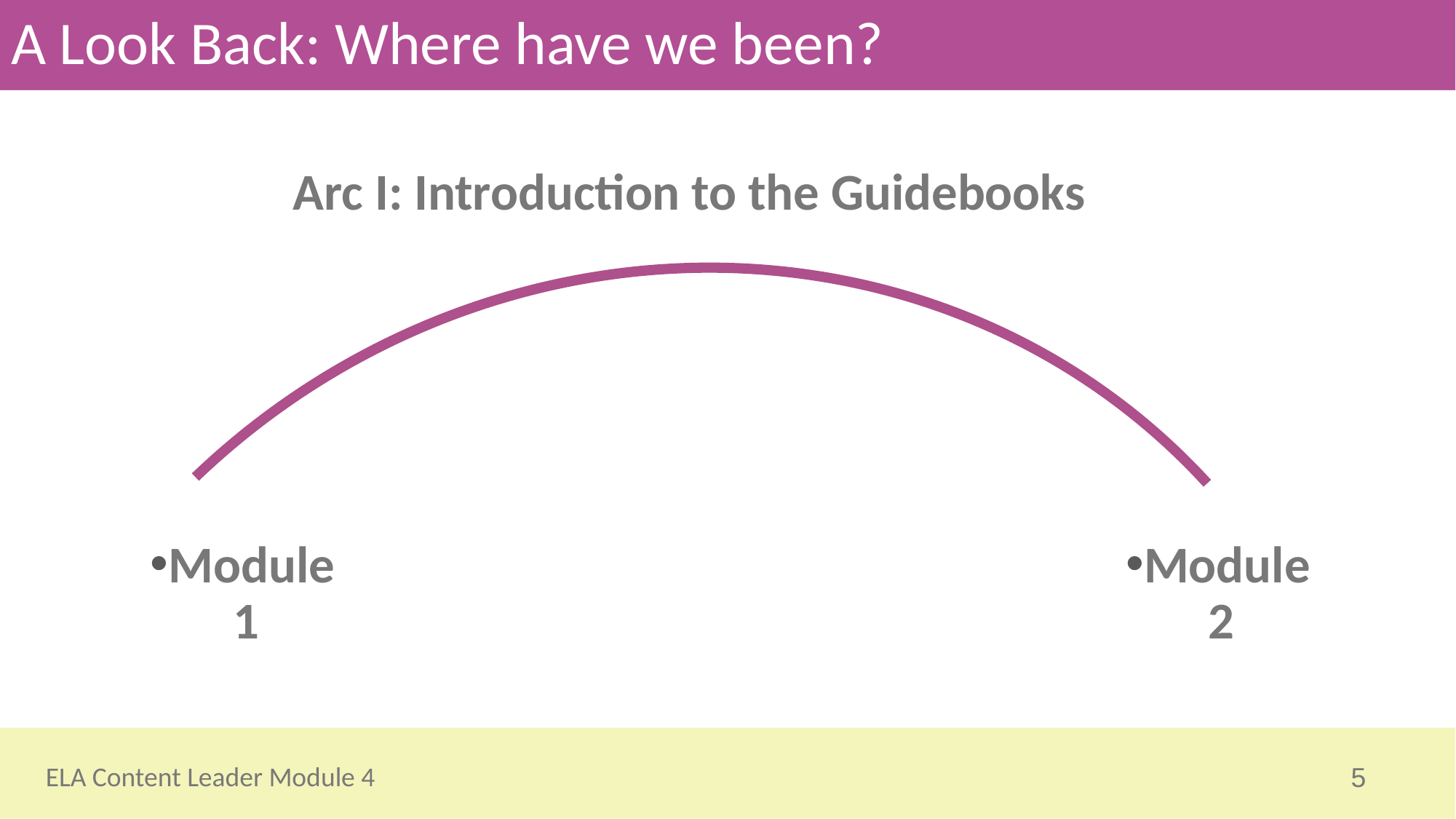

# A Look Back: Where have we been?
Arc I: Introduction to the Guidebooks

Module 1
Module 2
5